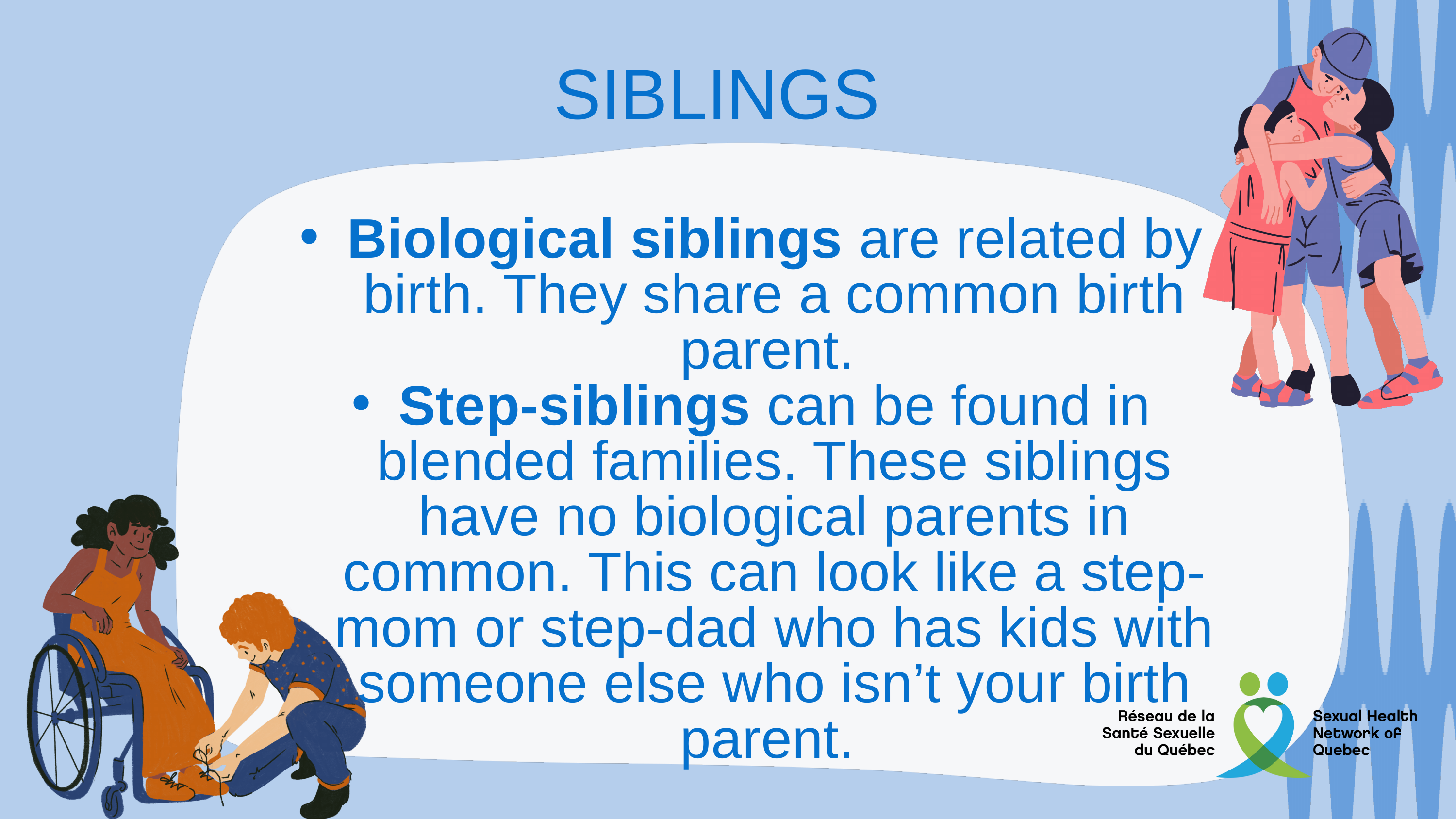

SIBLINGS

Biological siblings are related by birth. They share a common birth parent.
Step-siblings can be found in blended families. These siblings have no biological parents in common. This can look like a step-mom or step-dad who has kids with someone else who isn’t your birth parent.